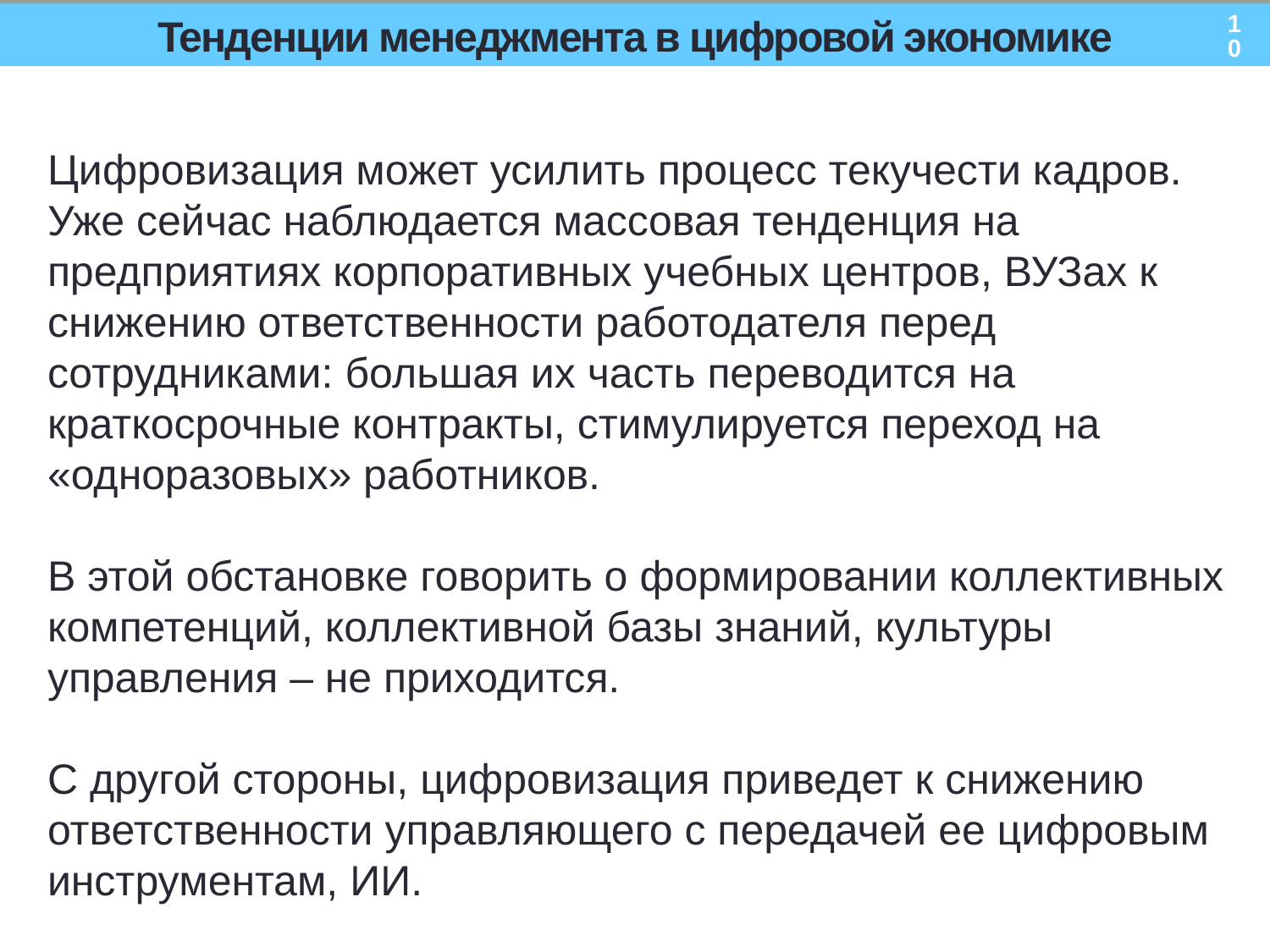

10
# Тенденции менеджмента в цифровой экономике
Цифровизация может усилить процесс текучести кадров. Уже сейчас наблюдается массовая тенденция на предприятиях корпоративных учебных центров, ВУЗах к снижению ответственности работодателя перед сотрудниками: большая их часть переводится на краткосрочные контракты, стимулируется переход на «одноразовых» работников.

В этой обстановке говорить о формировании коллективных компетенций, коллективной базы знаний, культуры управления – не приходится.

С другой стороны, цифровизация приведет к снижению ответственности управляющего с передачей ее цифровым инструментам, ИИ.